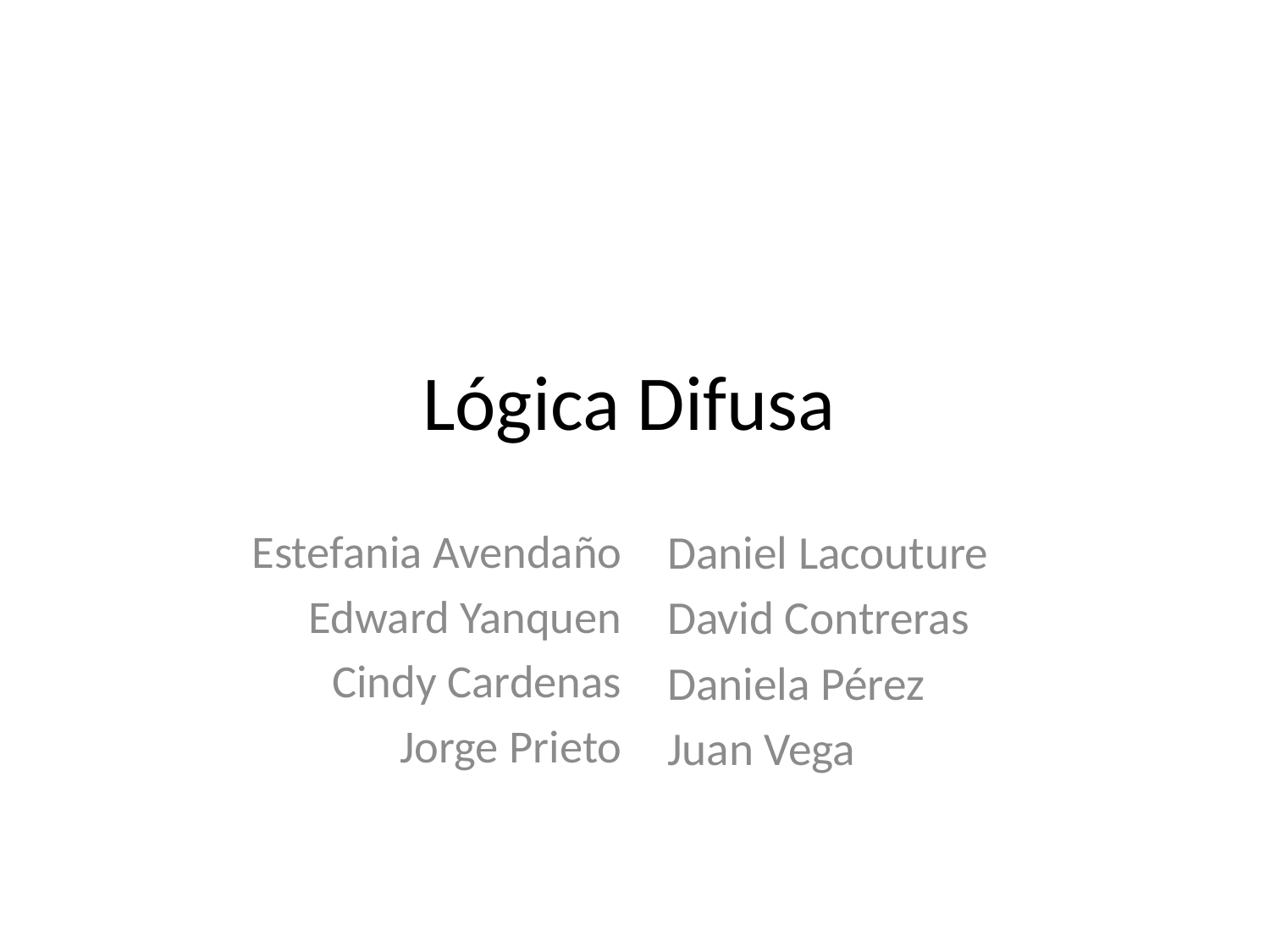

# Lógica Difusa
Estefania Avendaño
Edward Yanquen
Cindy Cardenas
Jorge Prieto

Daniel Lacouture
David Contreras
Daniela Pérez
Juan Vega